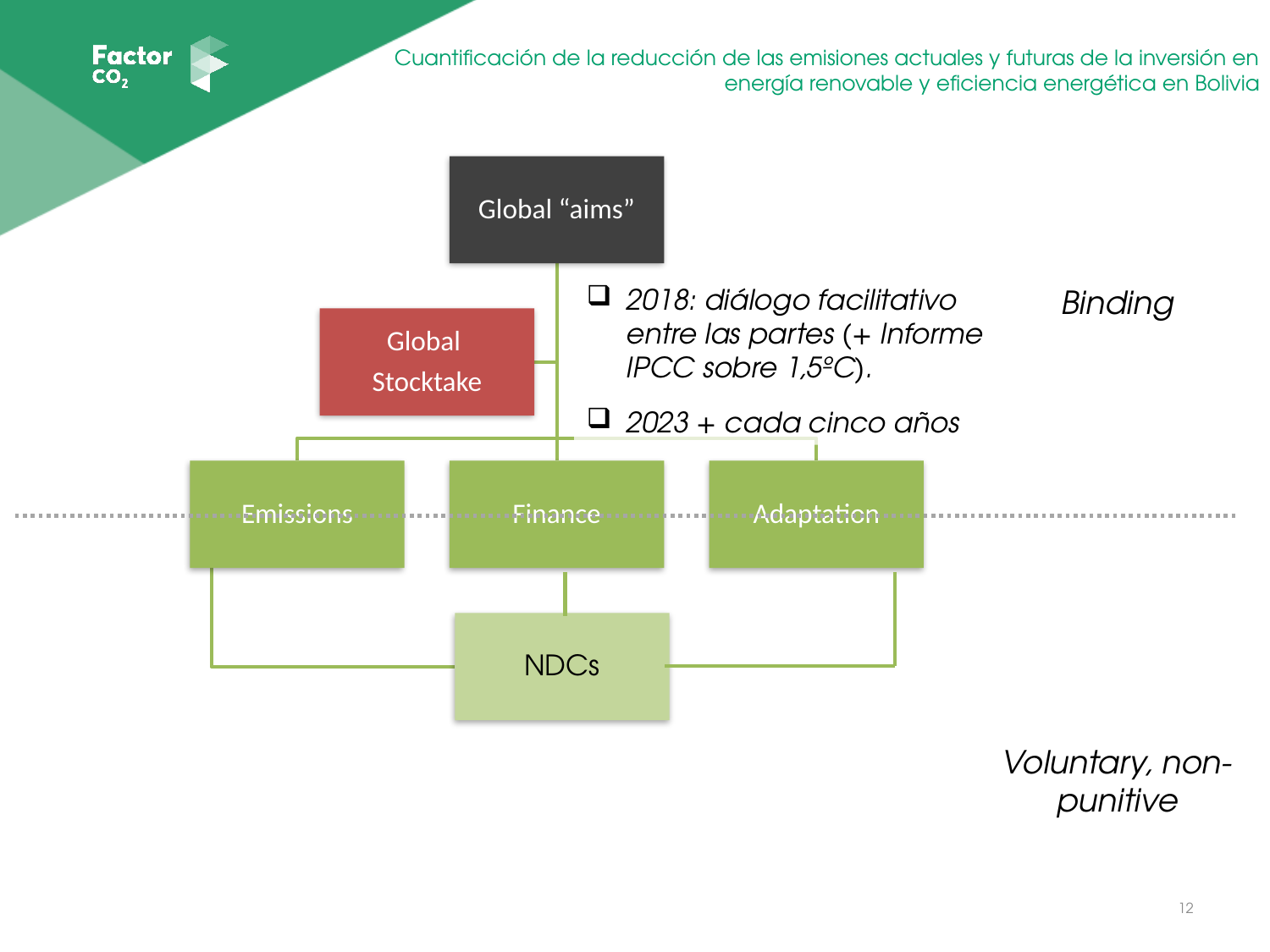

Global “aims”
Emissions
NDCs
Finance
Adaptation
Global
Stocktake
2018: diálogo facilitativo entre las partes (+ Informe IPCC sobre 1,5ºC).
2023 + cada cinco años
Binding
Voluntary, non-punitive
12